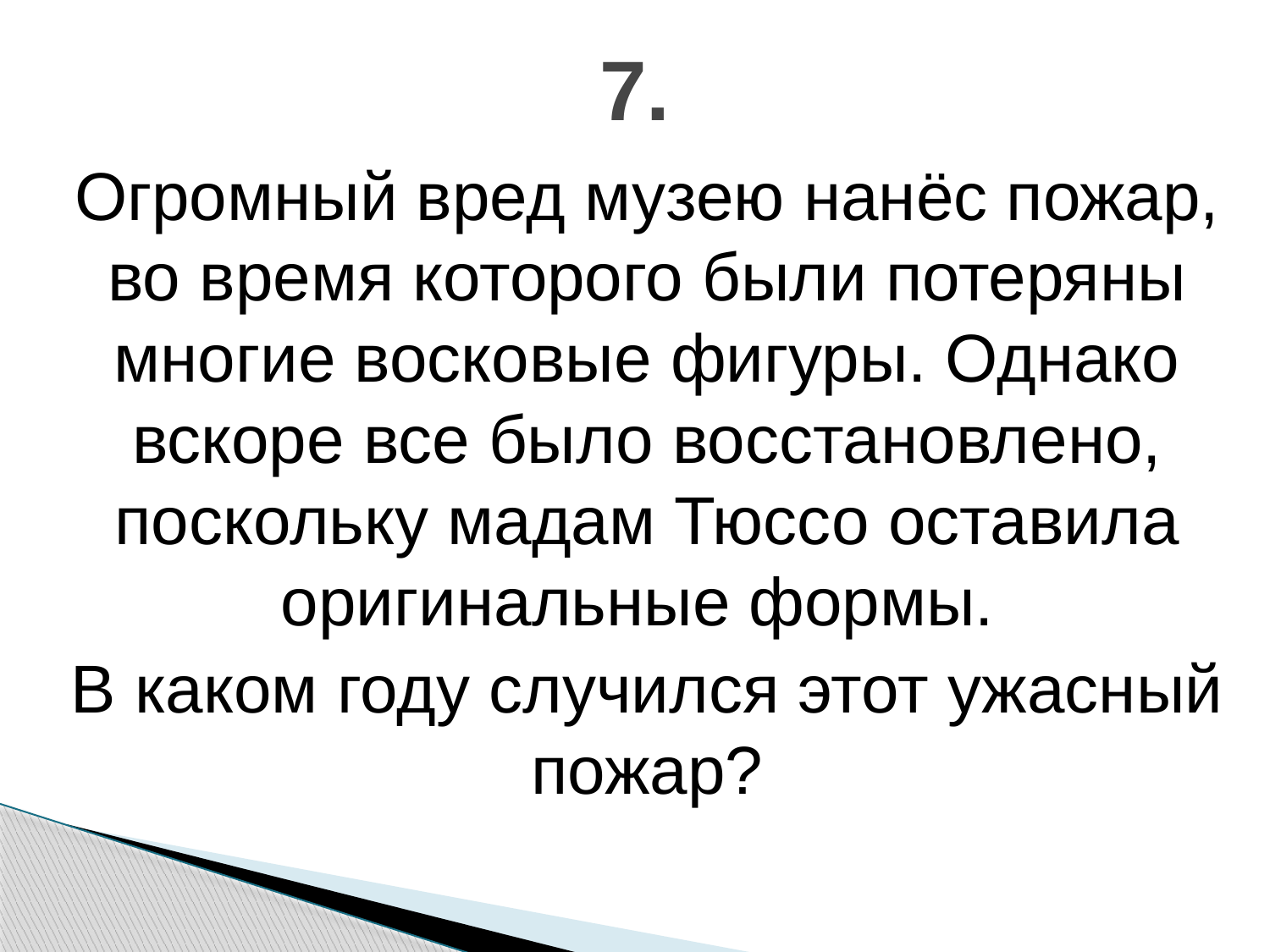

# 7.
Огромный вред музею нанёс пожар, во время которого были потеряны многие восковые фигуры. Однако вскоре все было восстановлено, поскольку мадам Тюссо оставила оригинальные формы.
В каком году случился этот ужасный пожар?